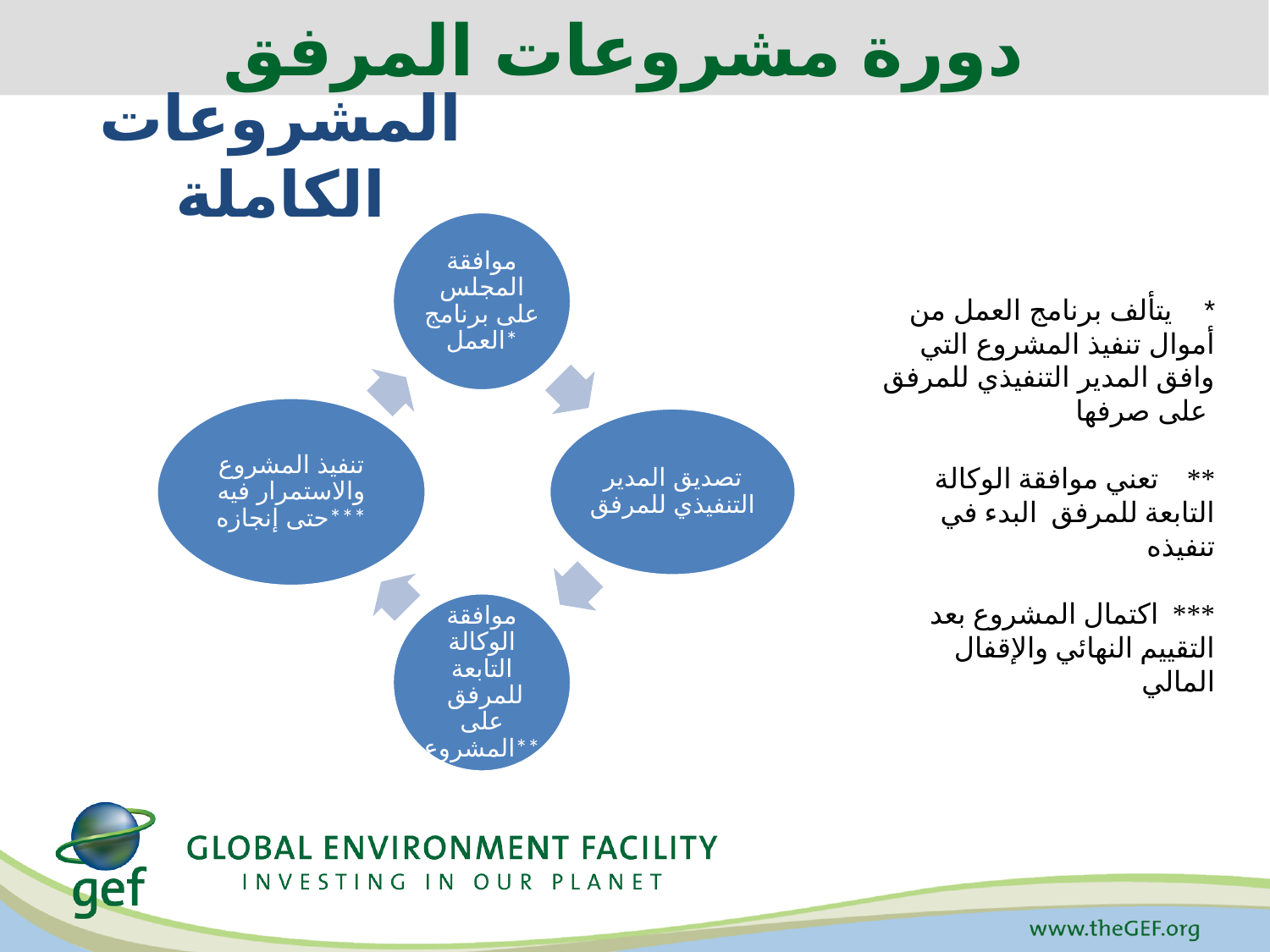

دورة مشروعات المرفق
# المشروعات الكاملة
موافقة المجلس على برنامج العمل*

تصديق المدير التنفيذي للمرفق

موافقة الوكالة التابعة للمرفق  على المشروع**

تنفيذ المشروع والاستمرار فيه حتى إنجازه***

*    يتألف برنامج العمل من أموال تنفيذ المشروع التي وافق المدير التنفيذي للمرفق  على صرفها

**    تعني موافقة الوكالة التابعة للمرفق  البدء في تنفيذه

***  اكتمال المشروع بعد التقييم النهائي والإقفال المالي